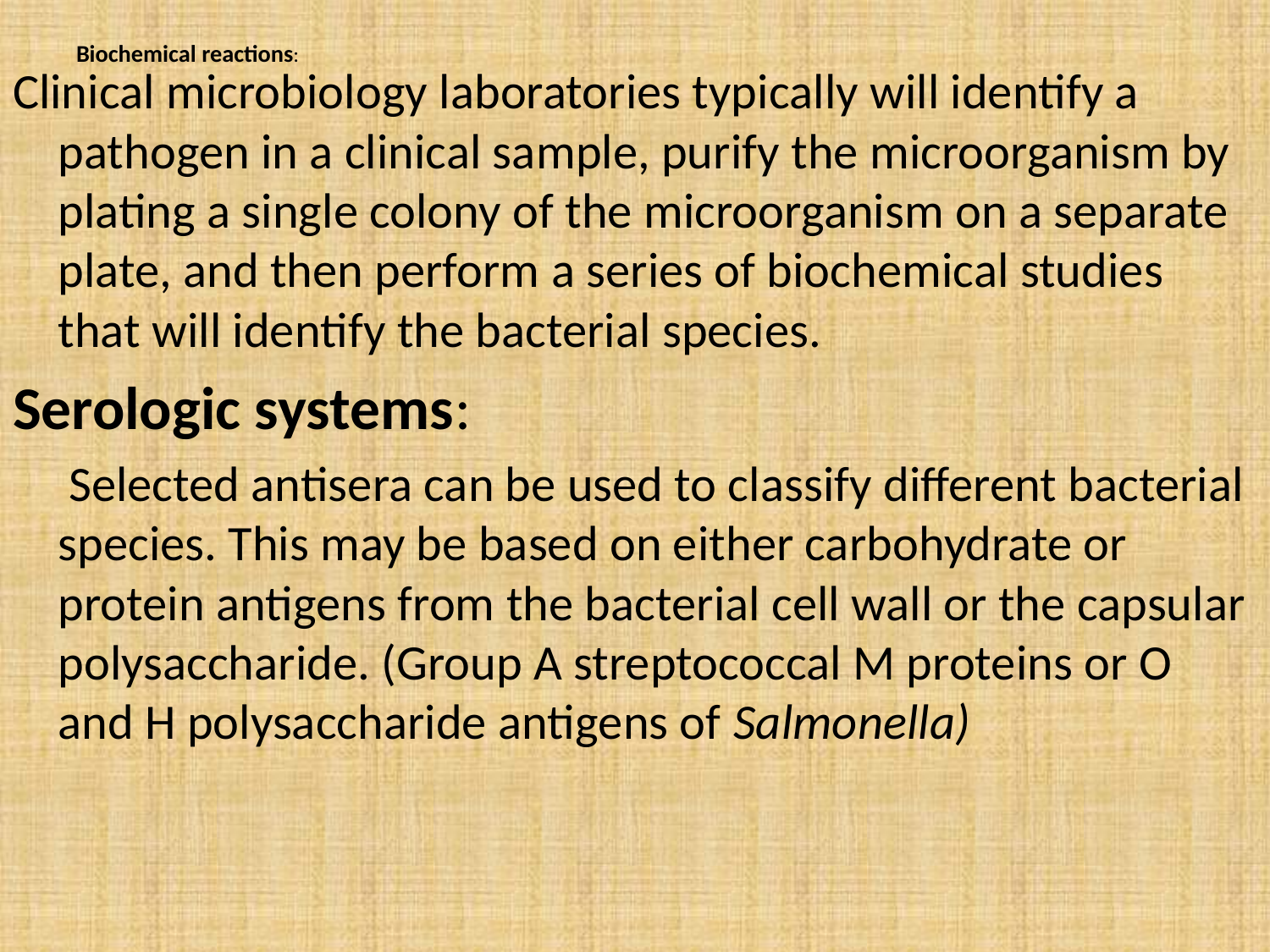

# Biochemical reactions:
Clinical microbiology laboratories typically will identify a pathogen in a clinical sample, purify the microorganism by plating a single colony of the microorganism on a separate plate, and then perform a series of biochemical studies that will identify the bacterial species.
Serologic systems:
     Selected antisera can be used to classify different bacterial species. This may be based on either carbohydrate or protein antigens from the bacterial cell wall or the capsular polysaccharide. (Group A streptococcal M proteins or O and H polysaccharide antigens of Salmonella)